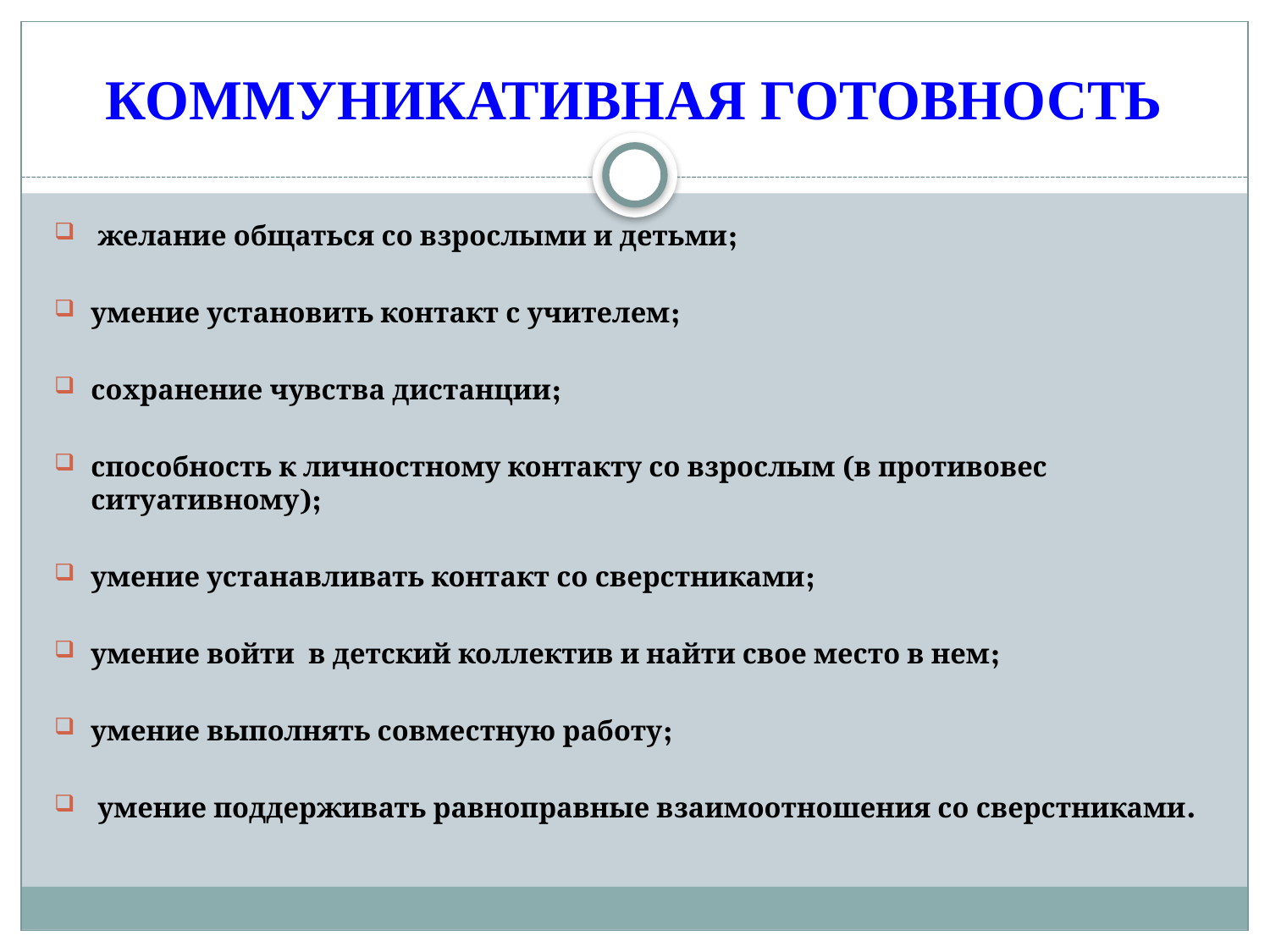

# КОММУНИКАТИВНАЯ ГОТОВНОСТЬ
 желание общаться со взрослыми и детьми;

умение установить контакт с учителем;

сохранение чувства дистанции;

способность к личностному контакту со взрослым (в противовес ситуативному);

умение устанавливать контакт со сверстниками;

умение войти  в детский коллектив и найти свое место в нем;

умение выполнять совместную работу;

 умение поддерживать равноправные взаимоотношения со сверстниками.